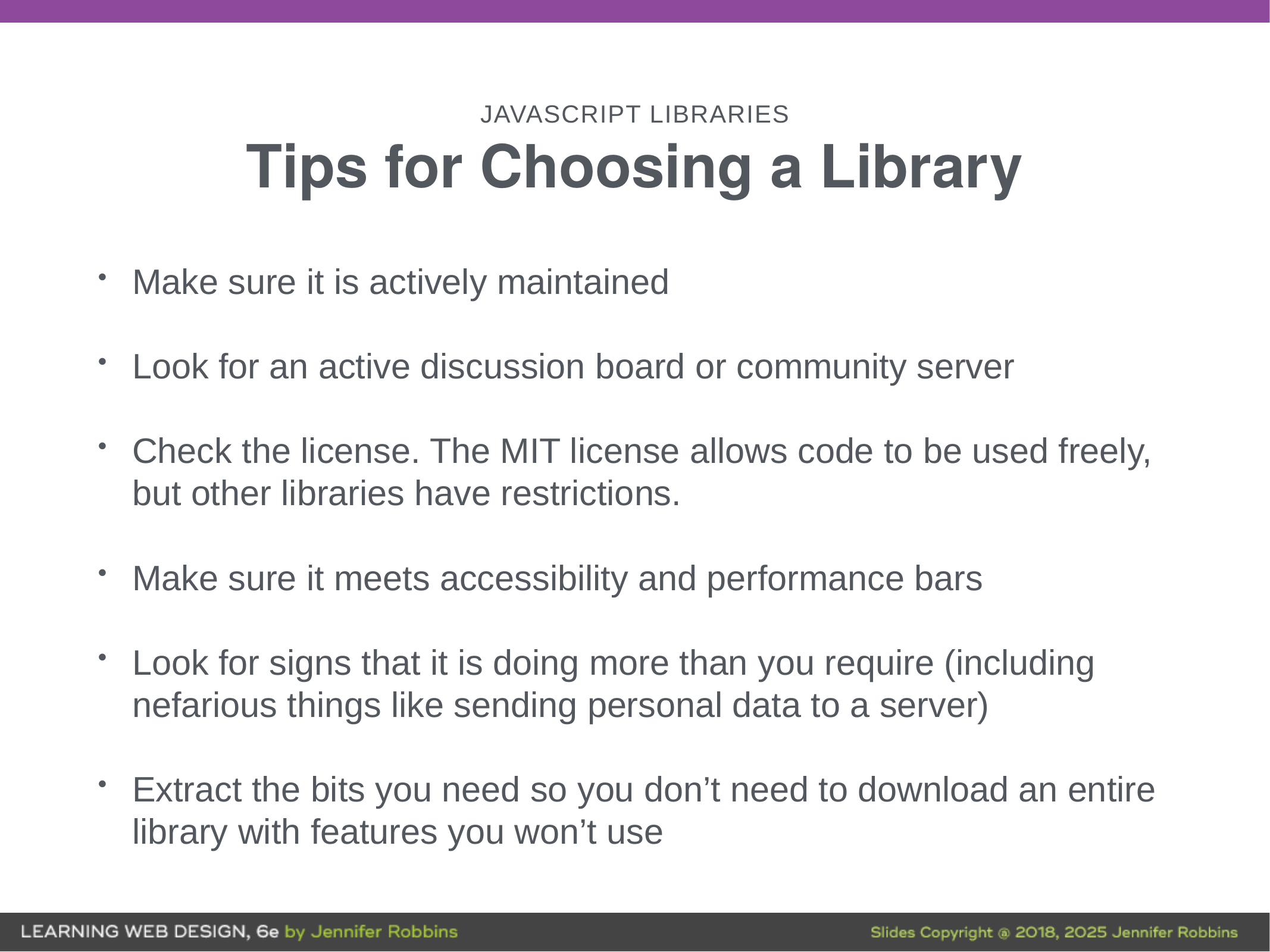

# JavaScript Libraries
Tips for Choosing a Library
Make sure it is actively maintained
Look for an active discussion board or community server
Check the license. The MIT license allows code to be used freely, but other libraries have restrictions.
Make sure it meets accessibility and performance bars
Look for signs that it is doing more than you require (including nefarious things like sending personal data to a server)
Extract the bits you need so you don’t need to download an entire library with features you won’t use